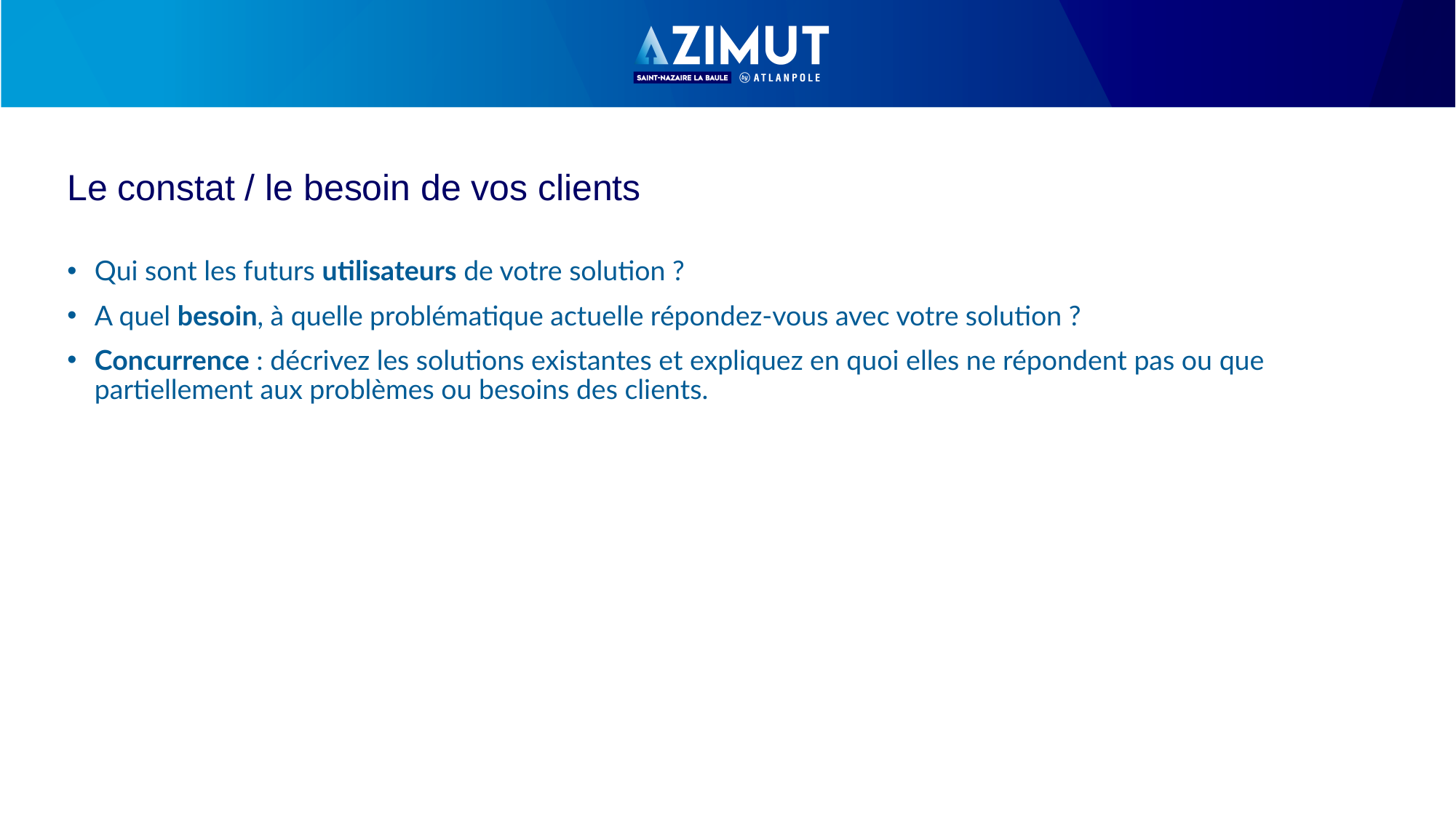

# Le constat / le besoin de vos clients
Qui sont les futurs utilisateurs de votre solution ?
A quel besoin, à quelle problématique actuelle répondez-vous avec votre solution ?
Concurrence : décrivez les solutions existantes et expliquez en quoi elles ne répondent pas ou que partiellement aux problèmes ou besoins des clients.